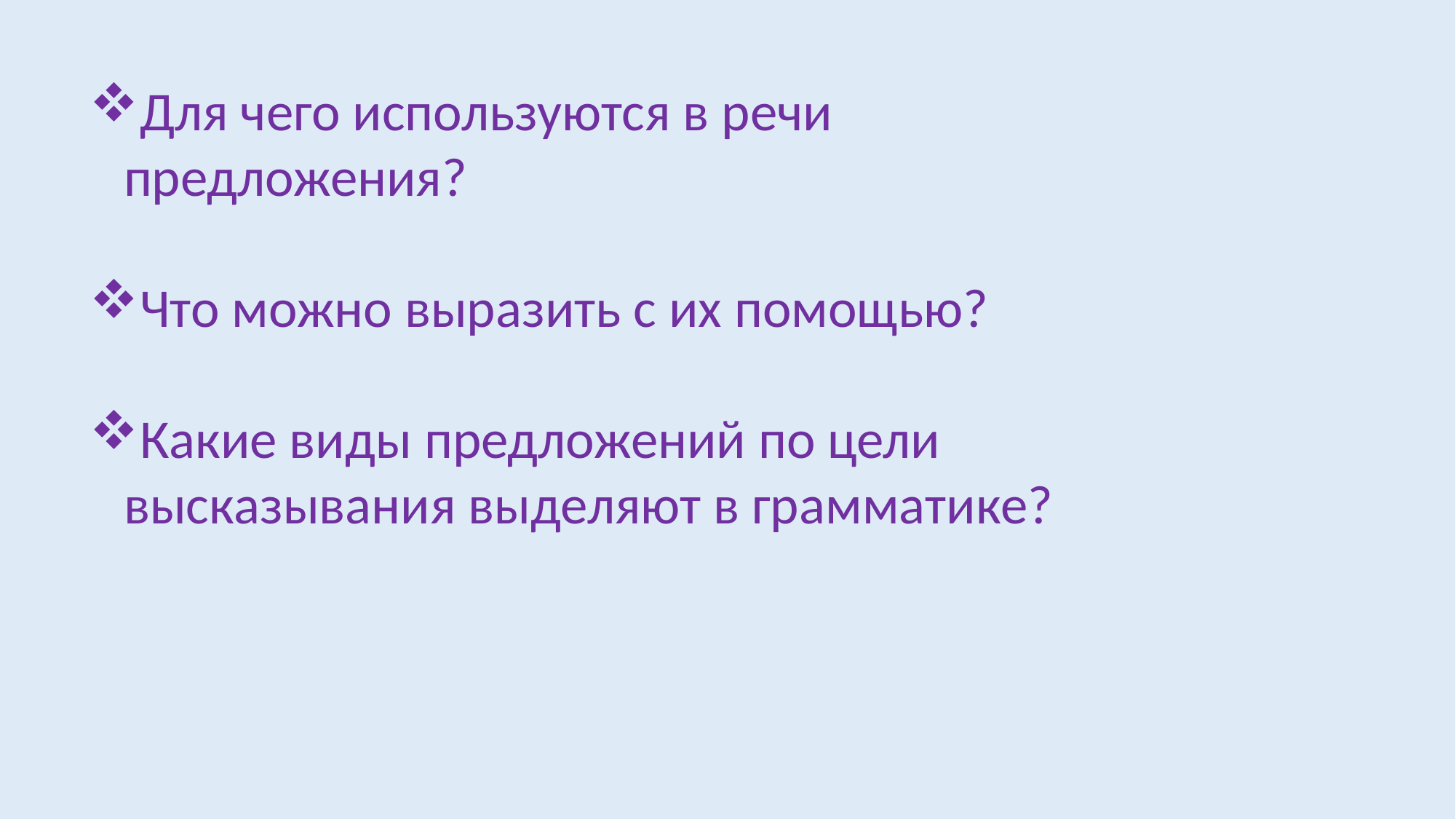

Для чего используются в речи предложения?

Что можно выразить с их помощью?

Какие виды предложений по цели высказывания выделяют в грамматике?